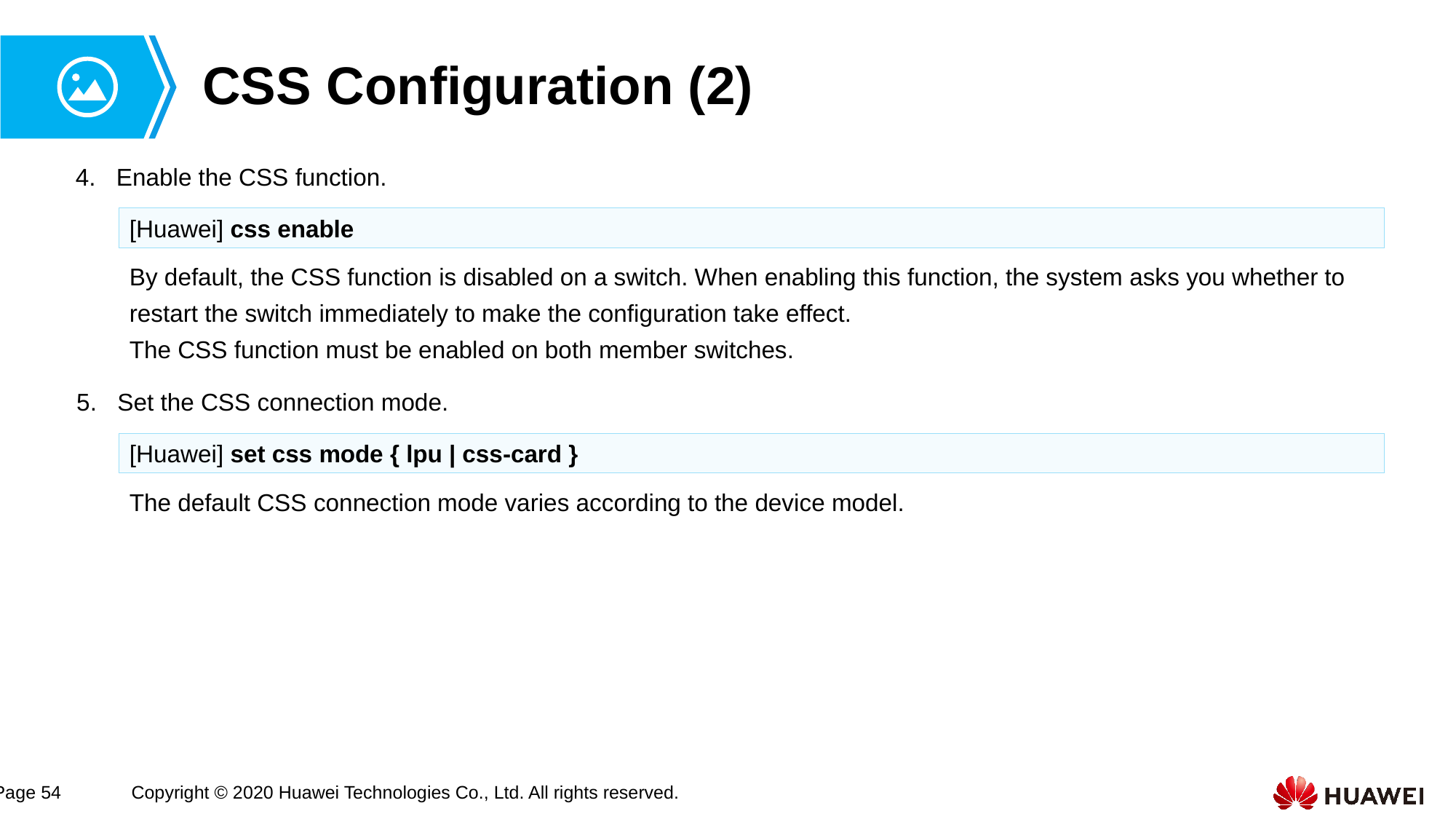

# CSS Configuration (2)
Enable the CSS function.
[Huawei] css enable
By default, the CSS function is disabled on a switch. When enabling this function, the system asks you whether to restart the switch immediately to make the configuration take effect.
The CSS function must be enabled on both member switches.
Set the CSS connection mode.
[Huawei] set css mode { lpu | css-card }
The default CSS connection mode varies according to the device model.